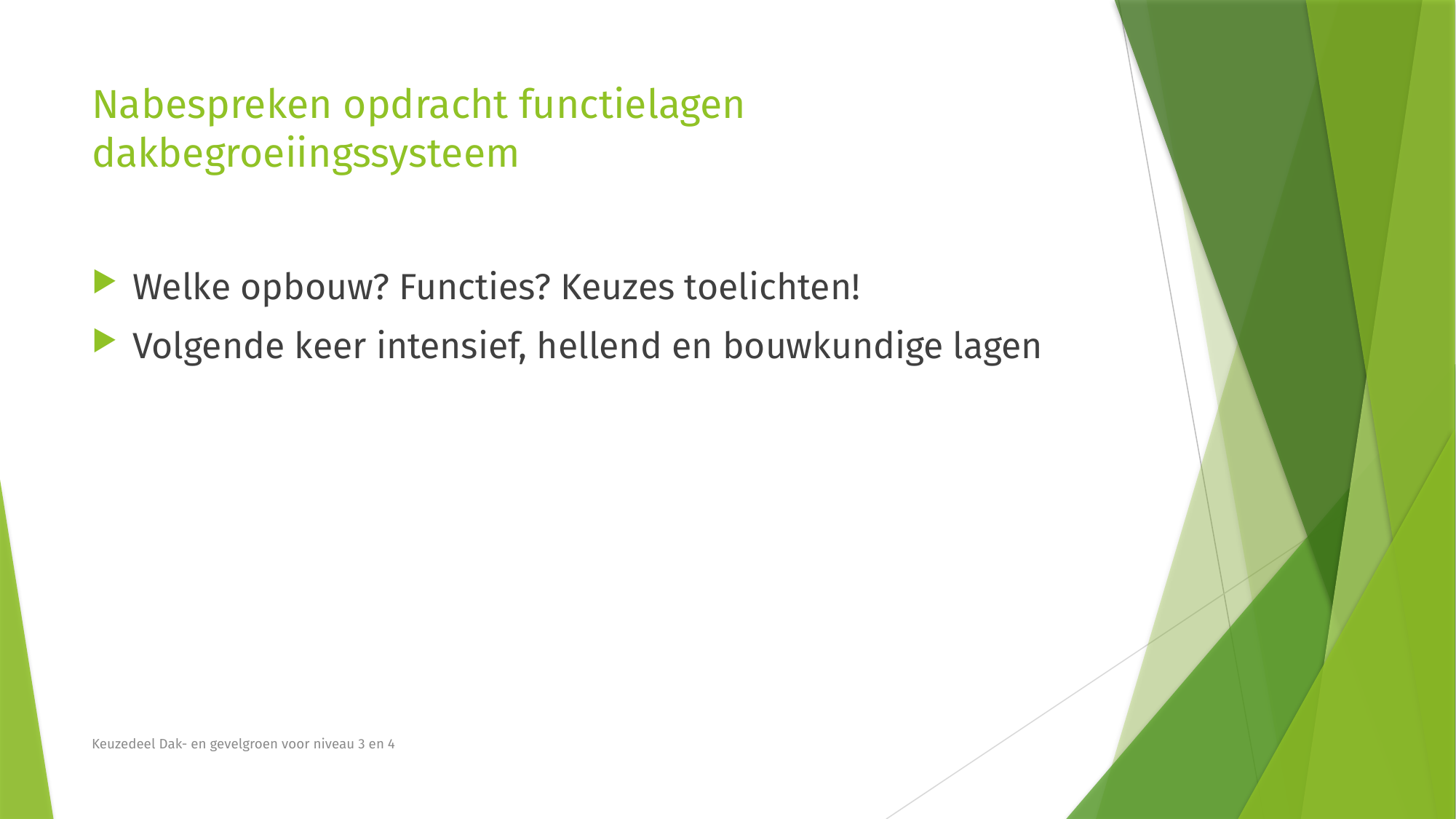

# Nabespreken opdracht functielagen dakbegroeiingssysteem
Welke opbouw? Functies? Keuzes toelichten!
Volgende keer intensief, hellend en bouwkundige lagen
Keuzedeel Dak- en gevelgroen voor niveau 3 en 4